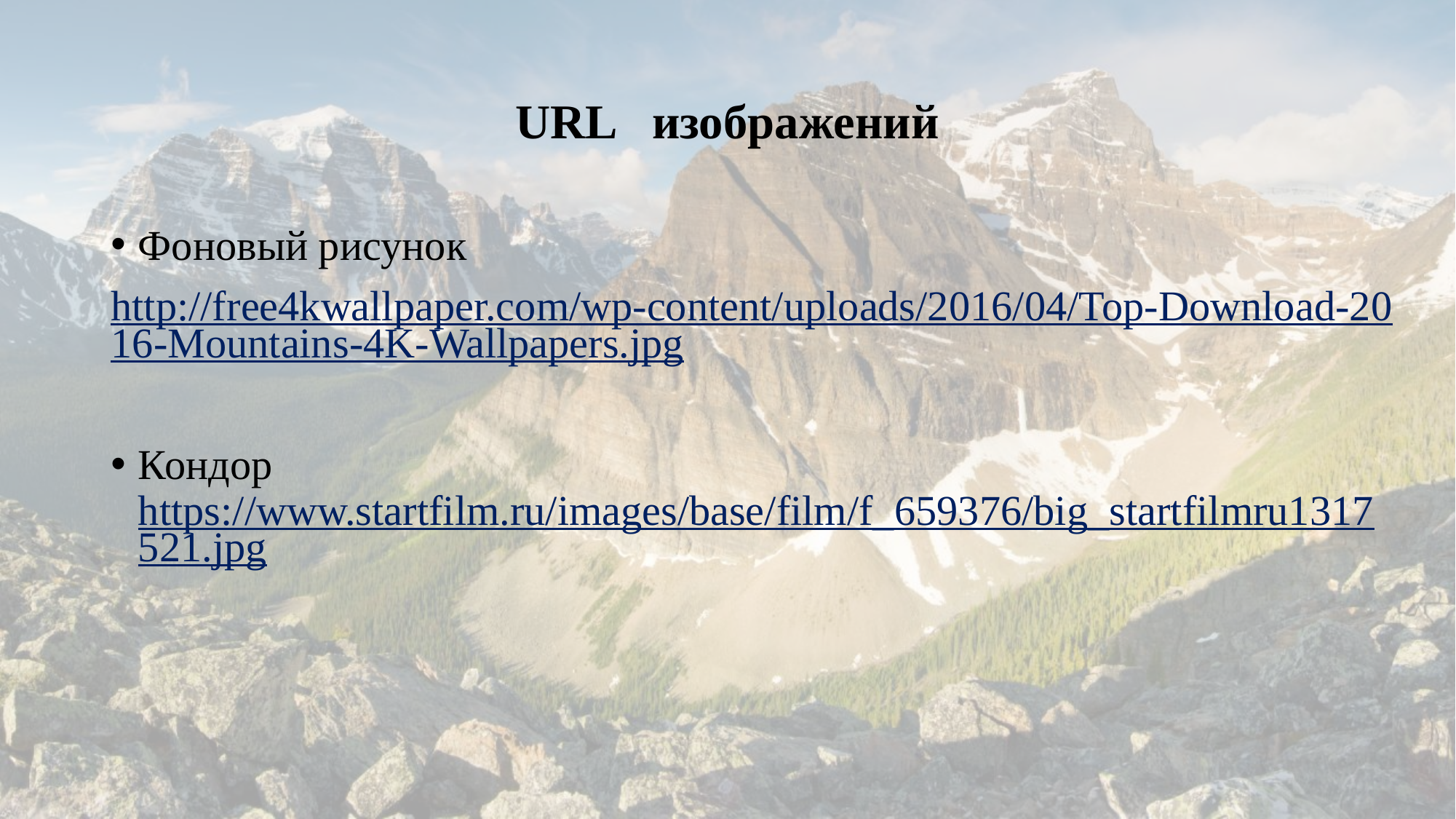

# URL   изображений
Фоновый рисунок
http://free4kwallpaper.com/wp-content/uploads/2016/04/Top-Download-2016-Mountains-4K-Wallpapers.jpg

Кондор https://www.startfilm.ru/images/base/film/f_659376/big_startfilmru1317521.jpg